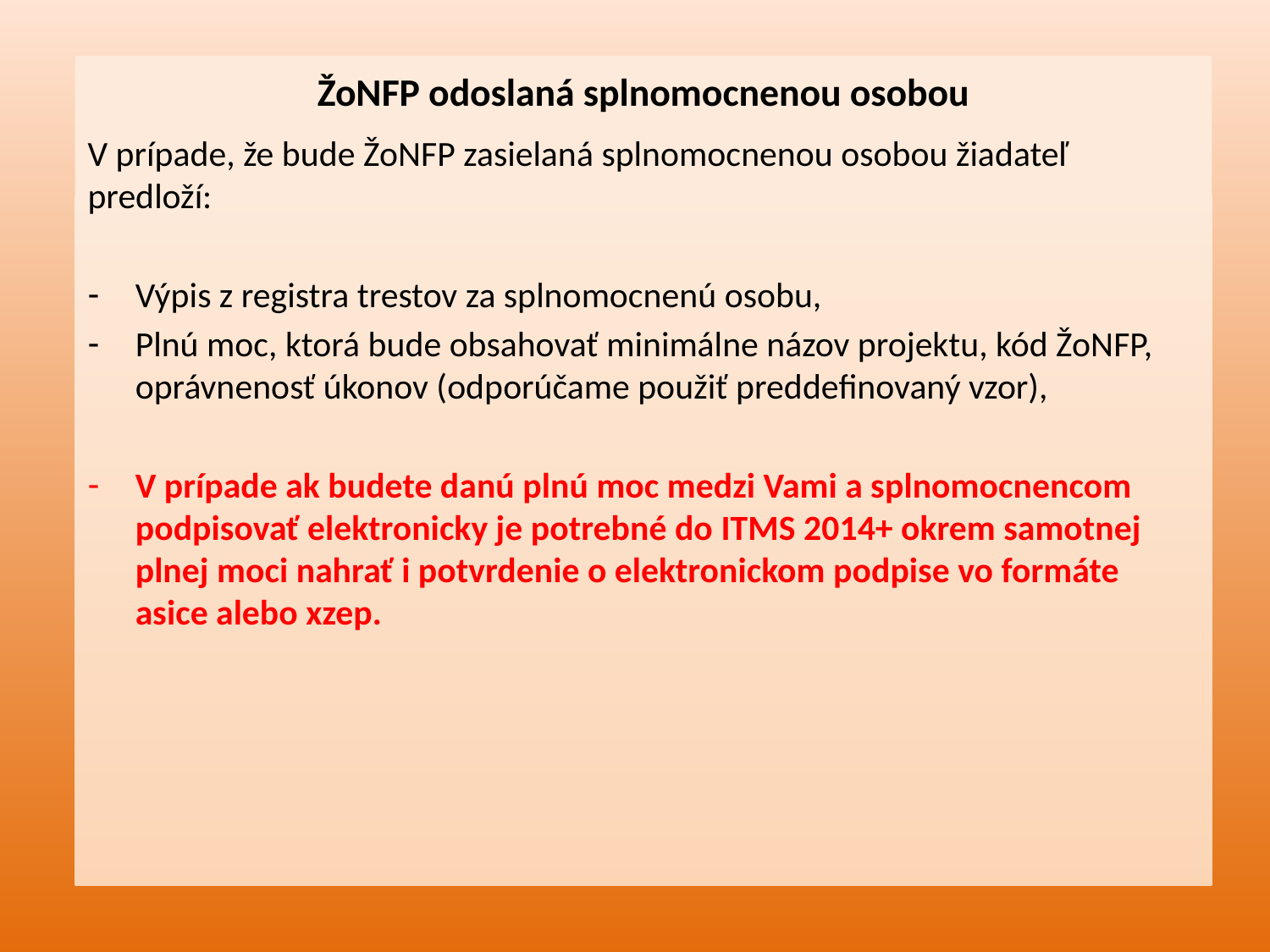

ŽoNFP odoslaná splnomocnenou osobou
V prípade, že bude ŽoNFP zasielaná splnomocnenou osobou žiadateľ predloží:

Výpis z registra trestov za splnomocnenú osobu,
Plnú moc, ktorá bude obsahovať minimálne názov projektu, kód ŽoNFP, oprávnenosť úkonov (odporúčame použiť preddefinovaný vzor),

V prípade ak budete danú plnú moc medzi Vami a splnomocnencom podpisovať elektronicky je potrebné do ITMS 2014+ okrem samotnej plnej moci nahrať i potvrdenie o elektronickom podpise vo formáte asice alebo xzep.